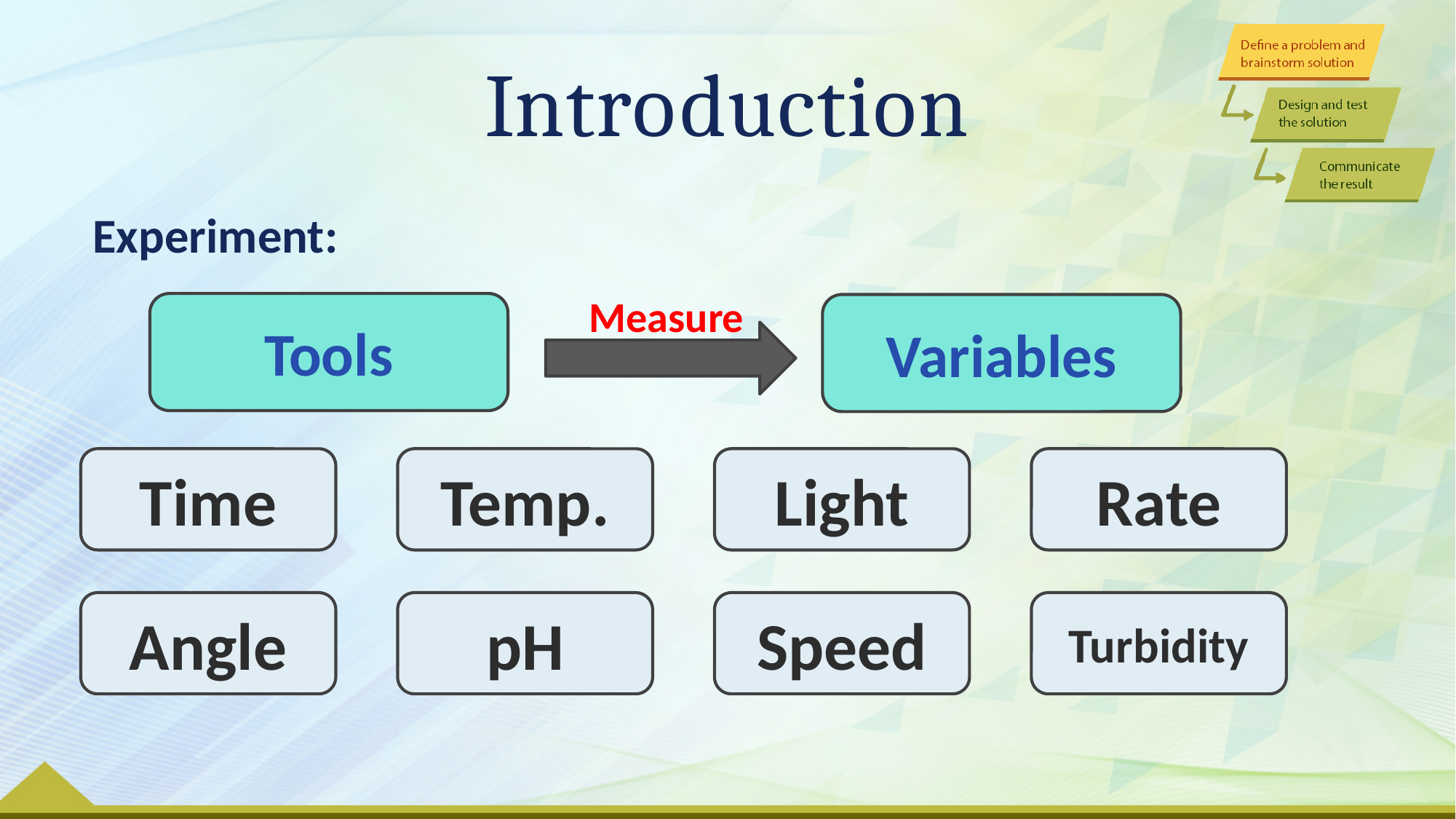

# Introduction
Experiment:

Measure
Tools
Variables

Time
Temp.
Light
Rate
Angle
pH
Speed
Turbidity